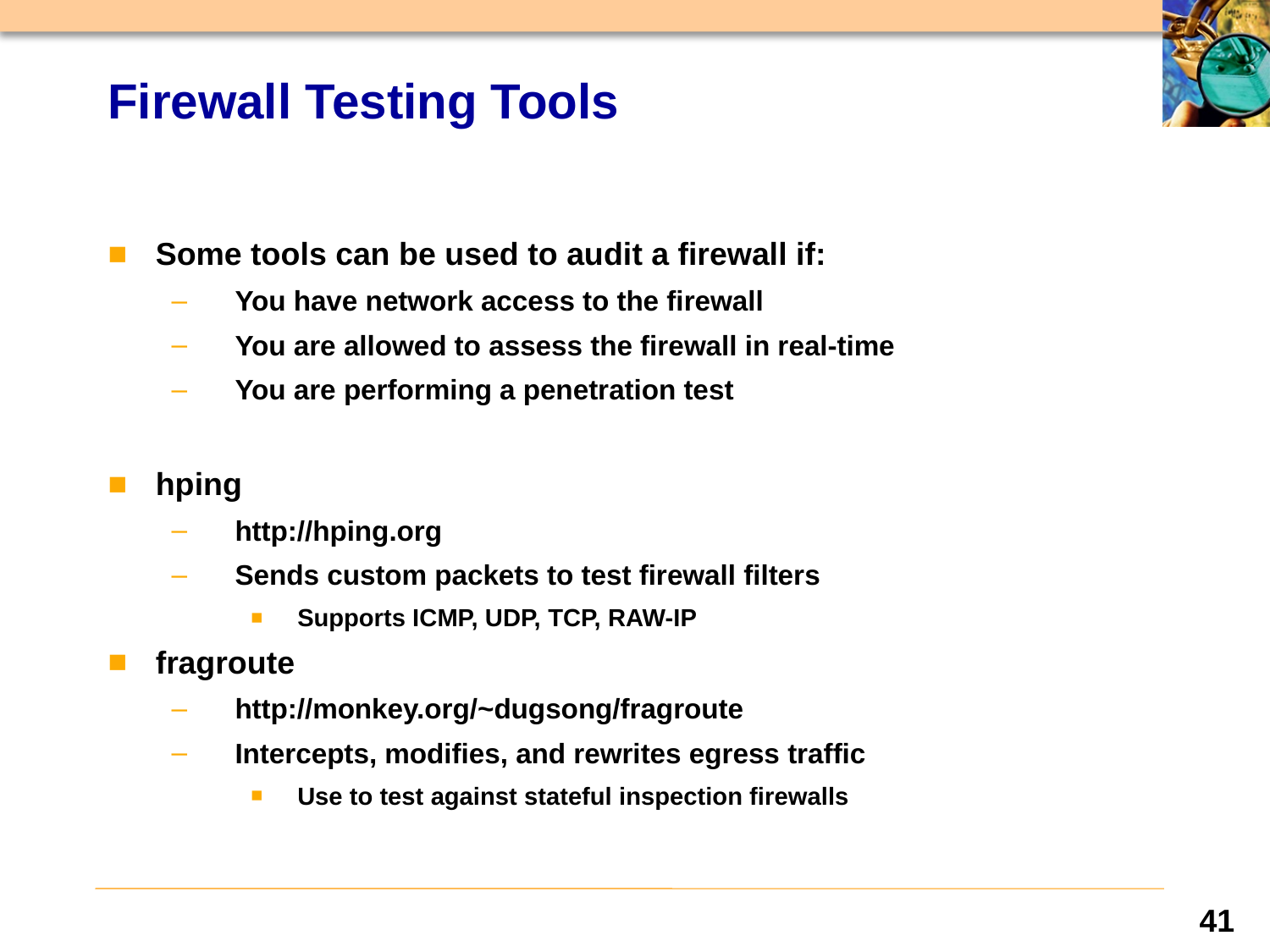

# Firewall Testing Tools

Some tools can be used to audit a firewall if:
You have network access to the firewall
You are allowed to assess the firewall in real-time
You are performing a penetration test

hping
http://hping.org
Sends custom packets to test firewall filters
Supports ICMP, UDP, TCP, RAW-IP
fragroute
http://monkey.org/~dugsong/fragroute
Intercepts, modifies, and rewrites egress traffic
Use to test against stateful inspection firewalls